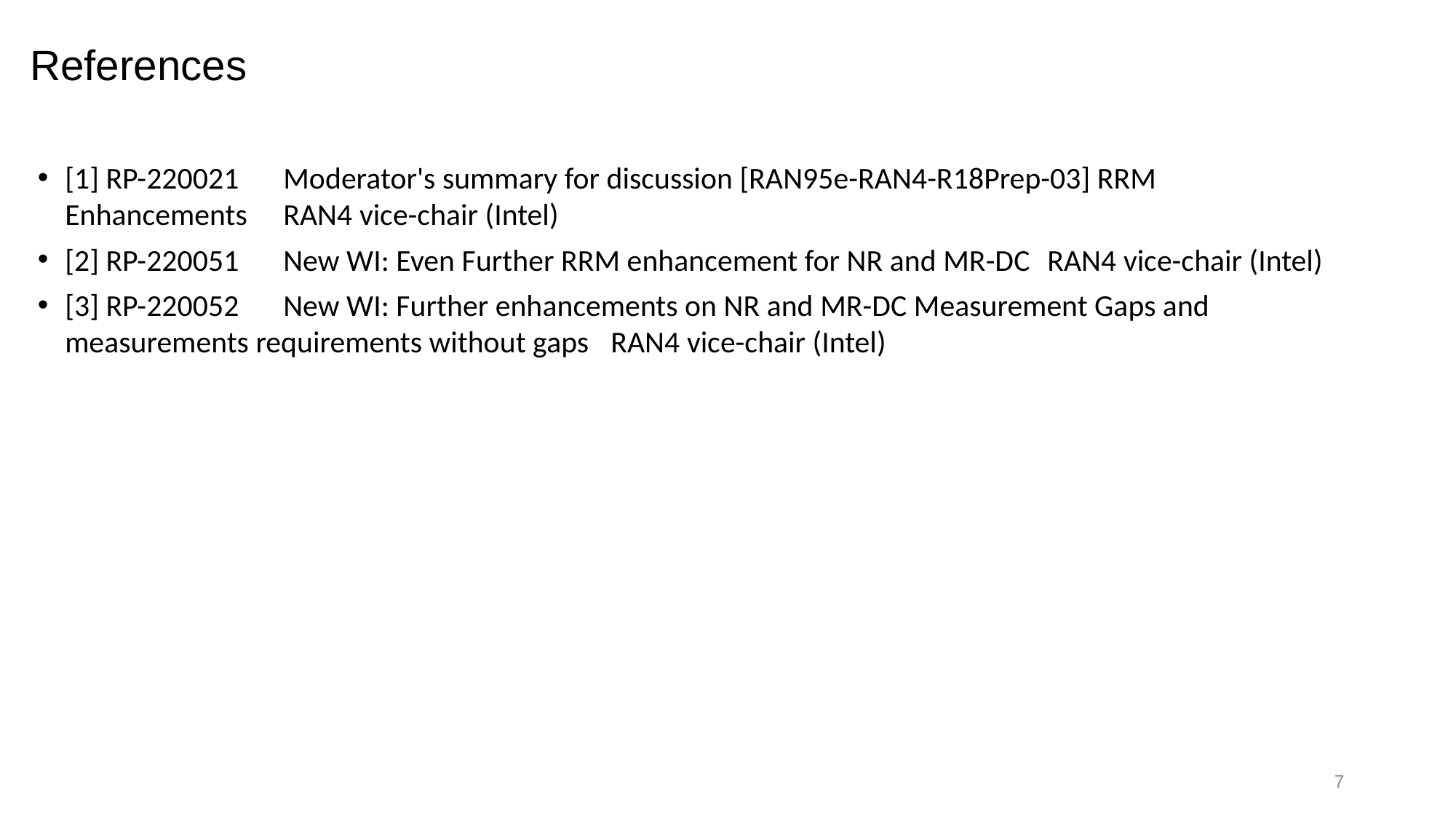

# References
[1] RP-220021	Moderator's summary for discussion [RAN95e-RAN4-R18Prep-03] RRM Enhancements	RAN4 vice-chair (Intel)
[2] RP-220051	New WI: Even Further RRM enhancement for NR and MR-DC	RAN4 vice-chair (Intel)
[3] RP-220052	New WI: Further enhancements on NR and MR-DC Measurement Gaps and measurements requirements without gaps	RAN4 vice-chair (Intel)

7